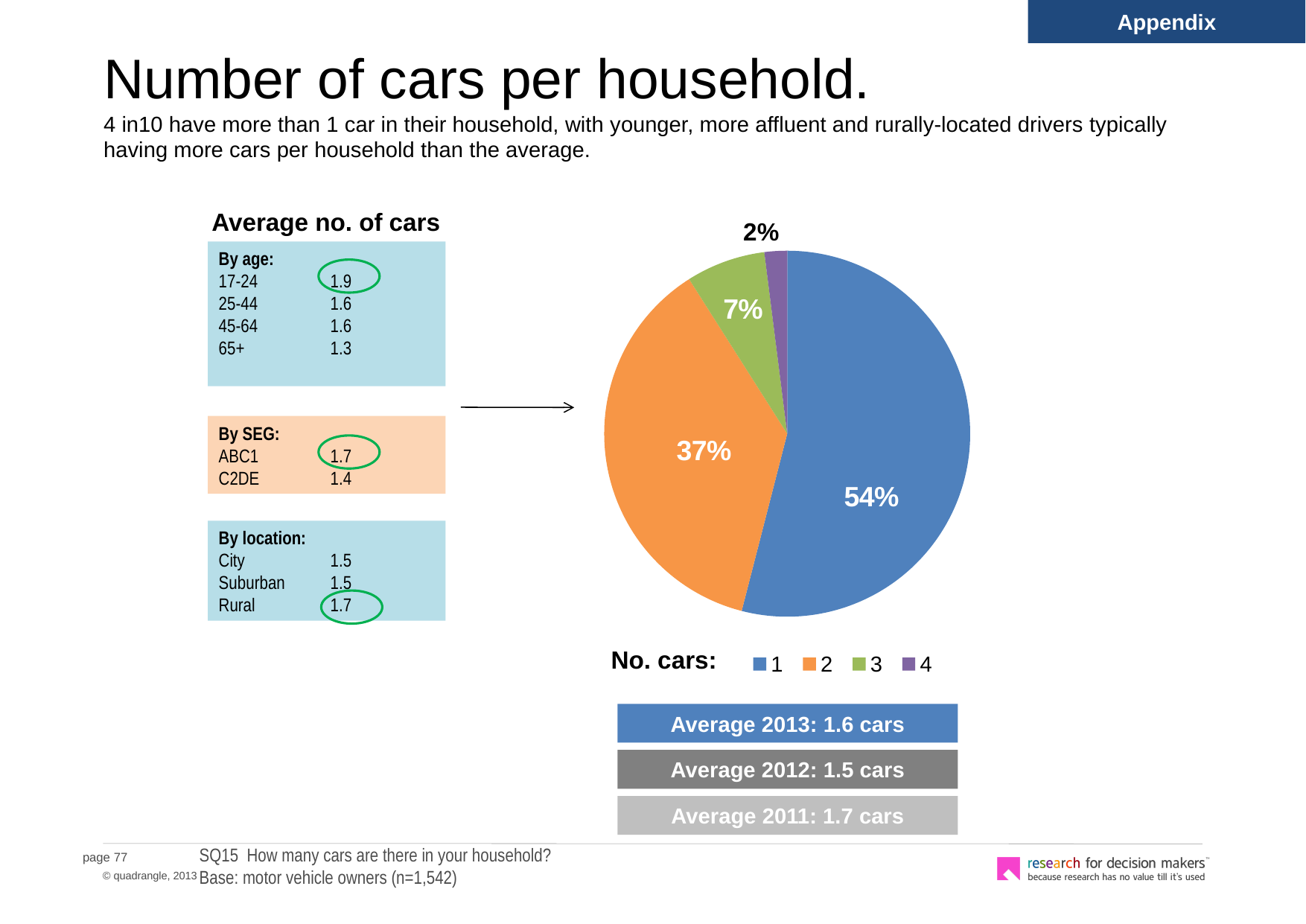

Appendix
Number of cars per household.
4 in10 have more than 1 car in their household, with younger, more affluent and rurally-located drivers typically having more cars per household than the average.

### Chart

| Category | Column1 |
|---|---|
| 1 | 0.54 |
| 2 | 0.3700000000000004 |
| 3 | 0.07000000000000003 |
| 4 | 0.020000000000000042 |
| 5 | 0.0 |
No. cars:
Average no. of cars
By age:
17-24	1.9
25-44	1.6
45-64	1.6
65+	1.3

By SEG:
ABC1	1.7
C2DE	1.4

By location:
City	1.5
Suburban	1.5
Rural	1.7

Average 2013: 1.6 cars
Average 2012: 1.5 cars
Average 2011: 1.7 cars
SQ15  How many cars are there in your household?
Base: motor vehicle owners (n=1,542)